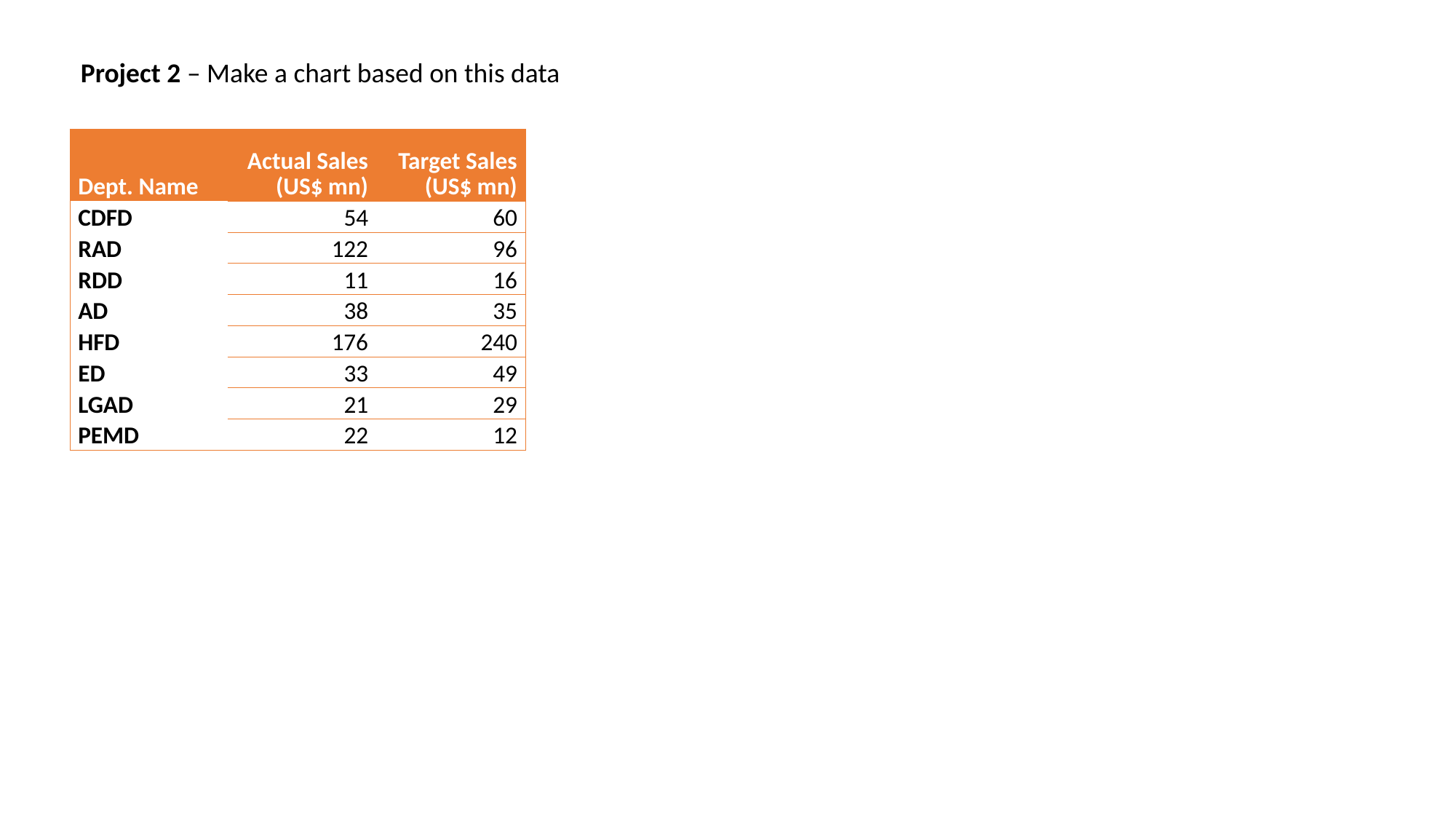

Project 2 – Make a chart based on this data
| Dept. Name | Actual Sales (US$ mn) | Target Sales (US$ mn) |
| --- | --- | --- |
| CDFD | 54 | 60 |
| RAD | 122 | 96 |
| RDD | 11 | 16 |
| AD | 38 | 35 |
| HFD | 176 | 240 |
| ED | 33 | 49 |
| LGAD | 21 | 29 |
| PEMD | 22 | 12 |